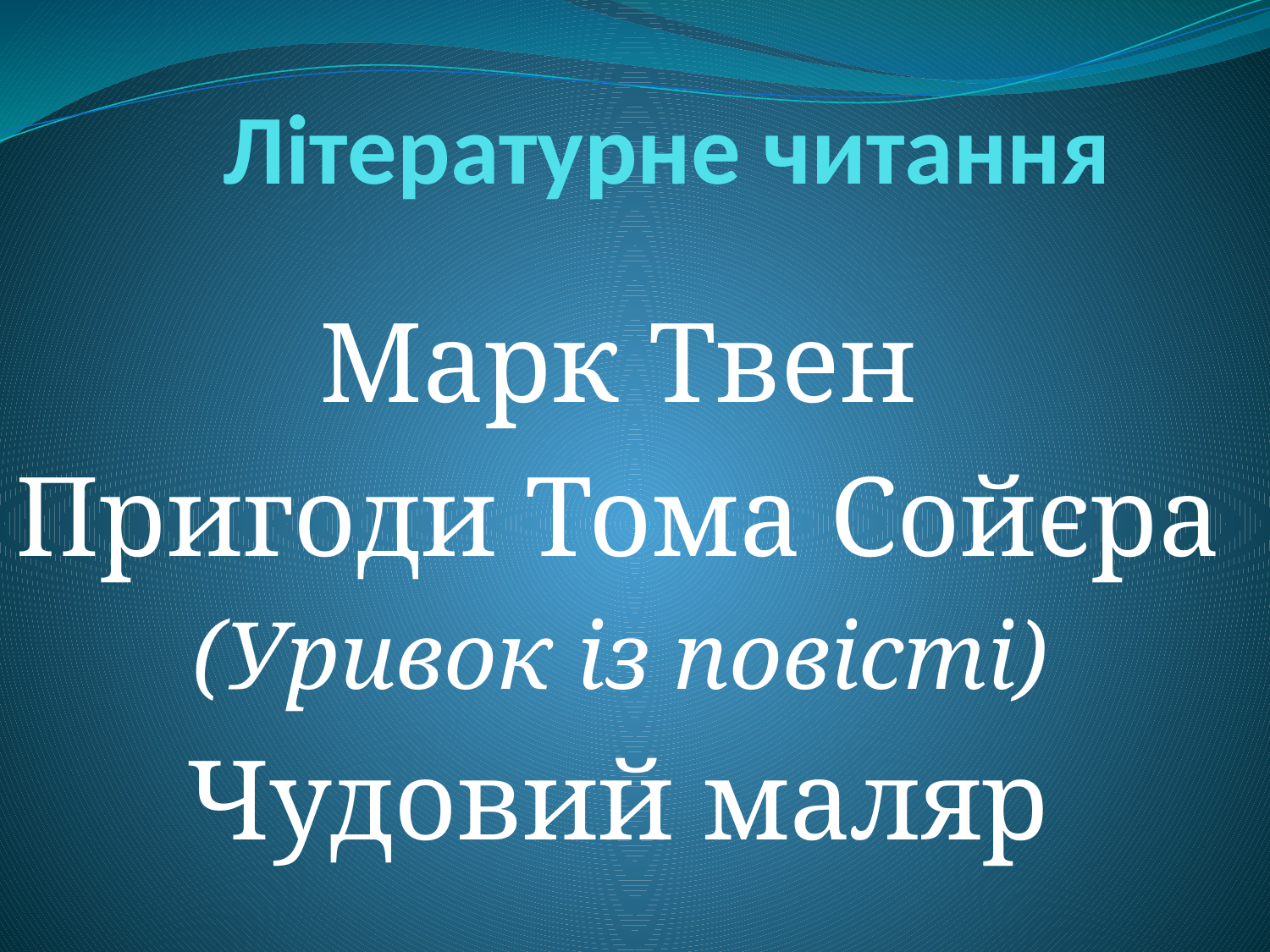

# Літературне читання
Марк Твен
Пригоди Тома Сойєра
(Уривок із повісті)
Чудовий маляр